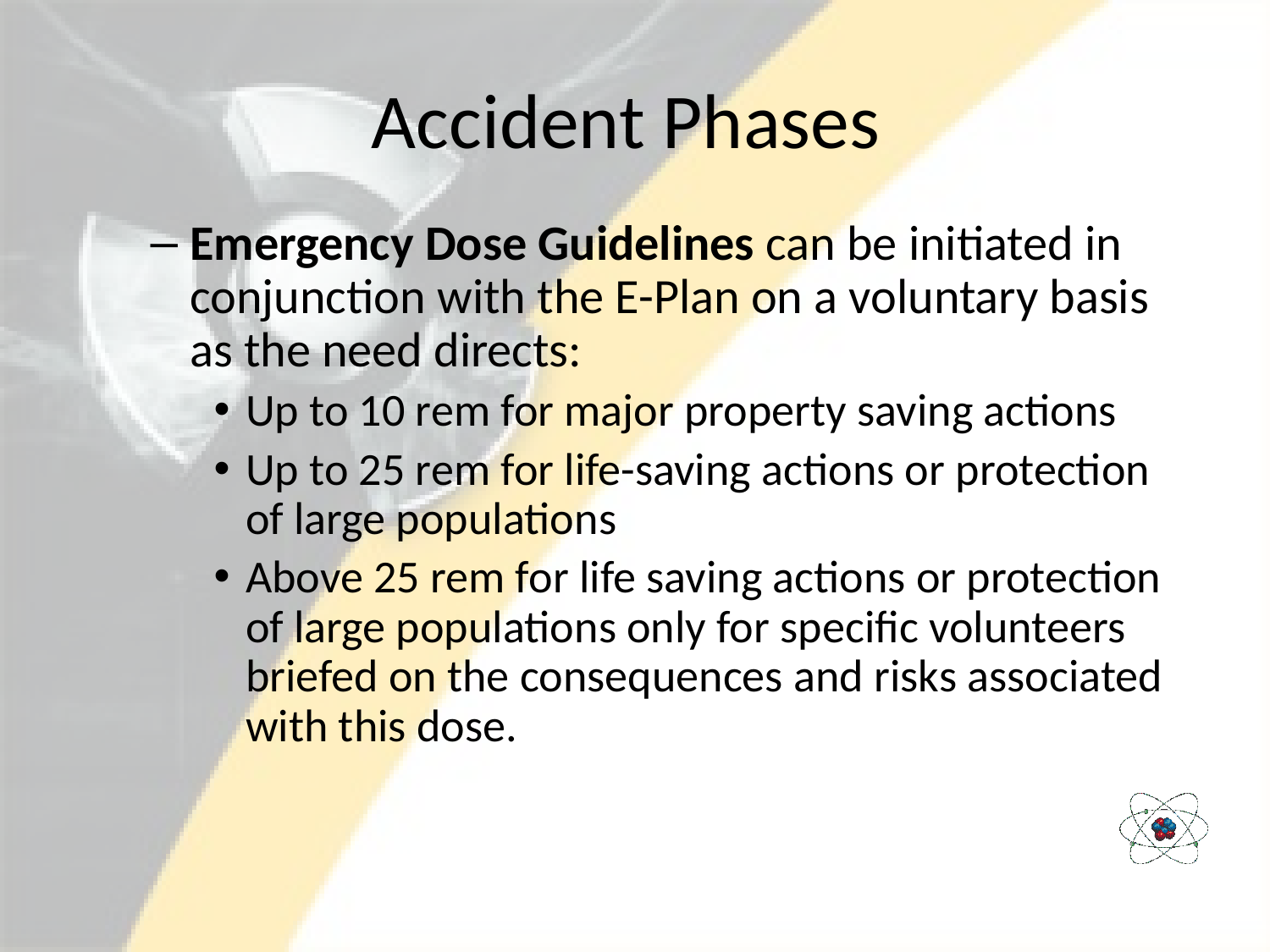

# Accident Phases
Emergency Dose Guidelines can be initiated in conjunction with the E-Plan on a voluntary basis as the need directs:
Up to 10 rem for major property saving actions
Up to 25 rem for life-saving actions or protection of large populations
Above 25 rem for life saving actions or protection of large populations only for specific volunteers briefed on the consequences and risks associated with this dose.